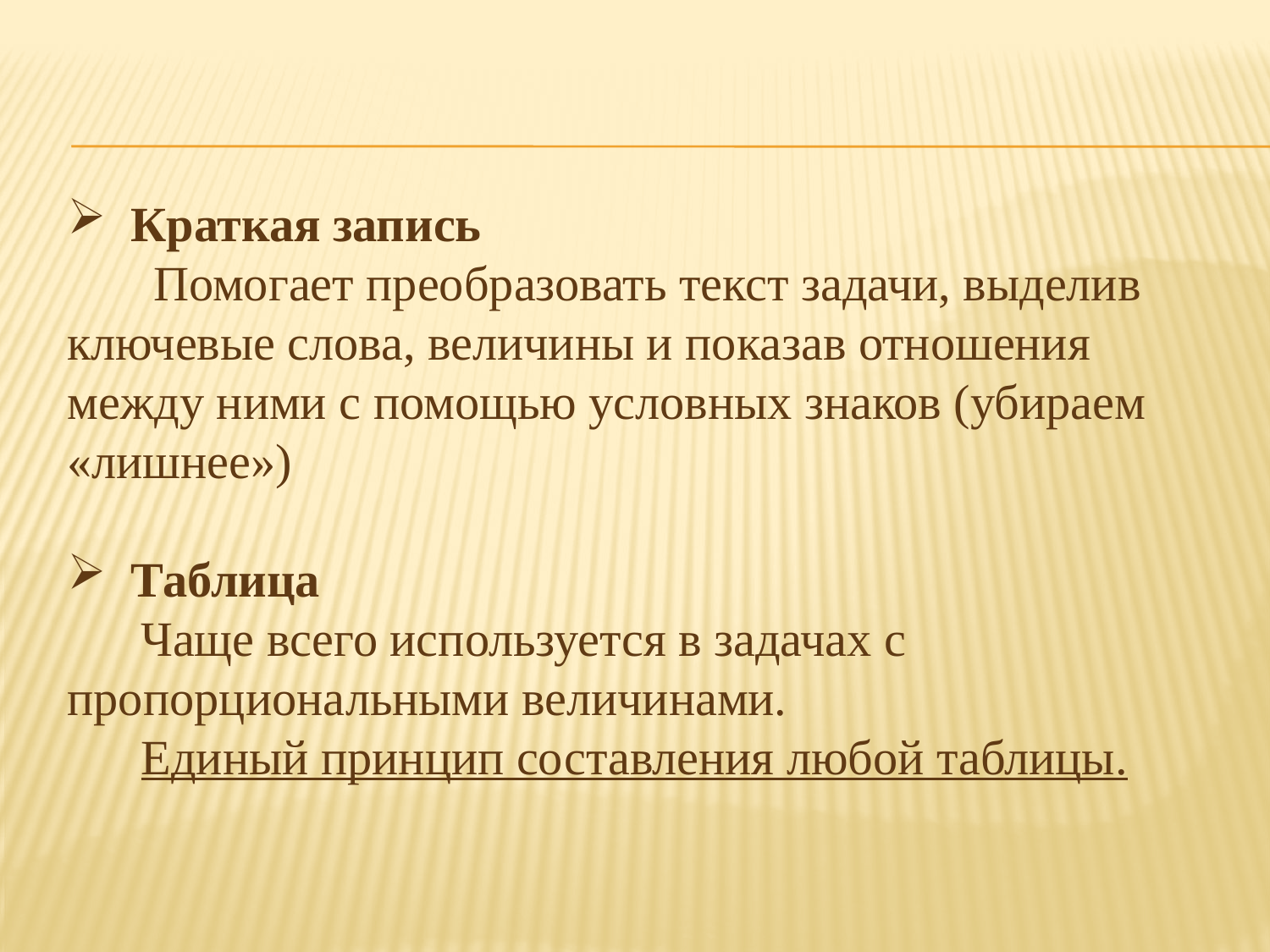

Краткая запись
       Помогает преобразовать текст задачи, выделив ключевые слова, величины и показав отношения между ними с помощью условных знаков (убираем «лишнее»)

Таблица
      Чаще всего используется в задачах с пропорциональными величинами.
      Единый принцип составления любой таблицы.